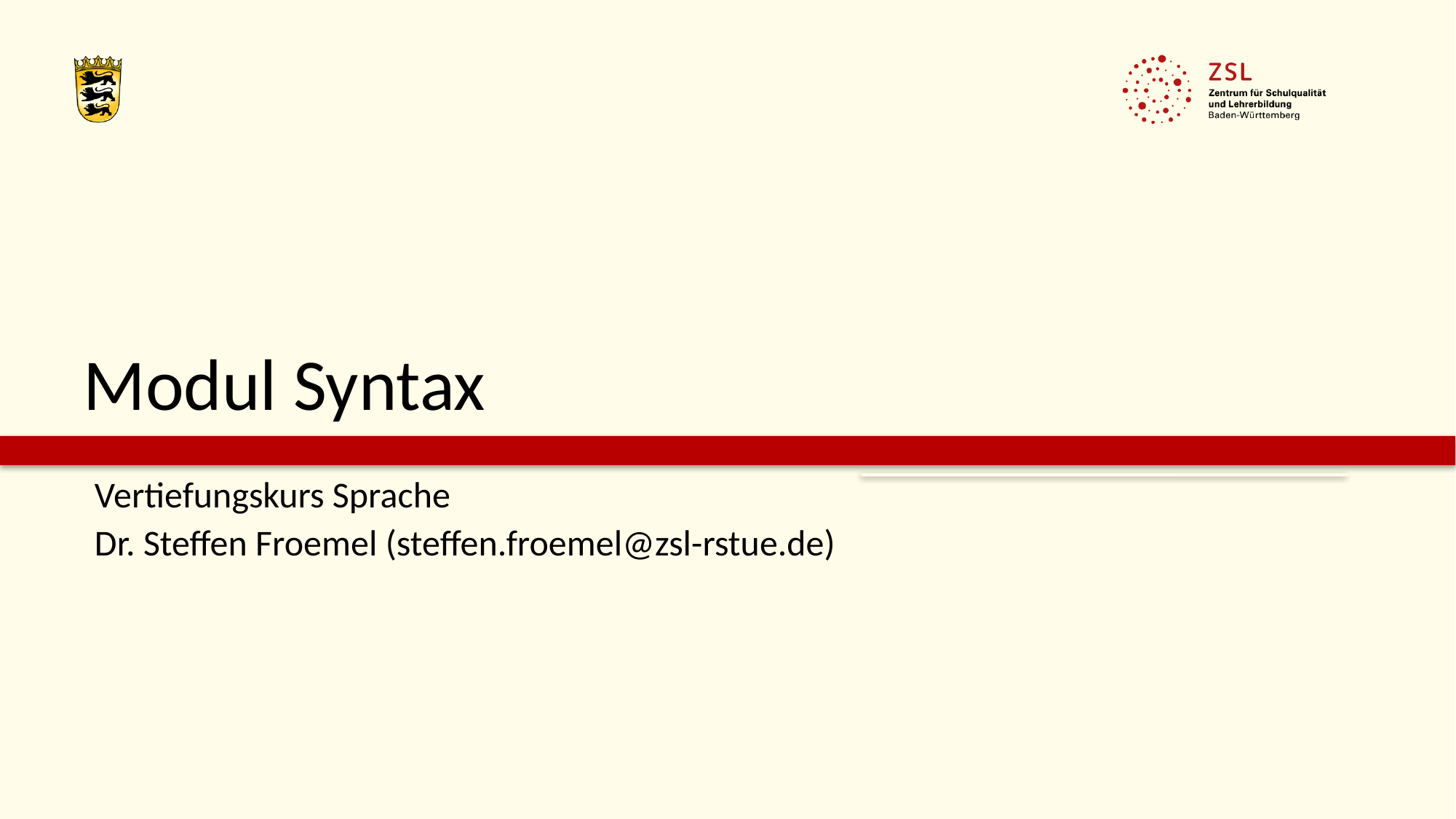

# Modul Syntax
Vertiefungskurs Sprache
Dr. Steffen Froemel (steffen.froemel@zsl-rstue.de)